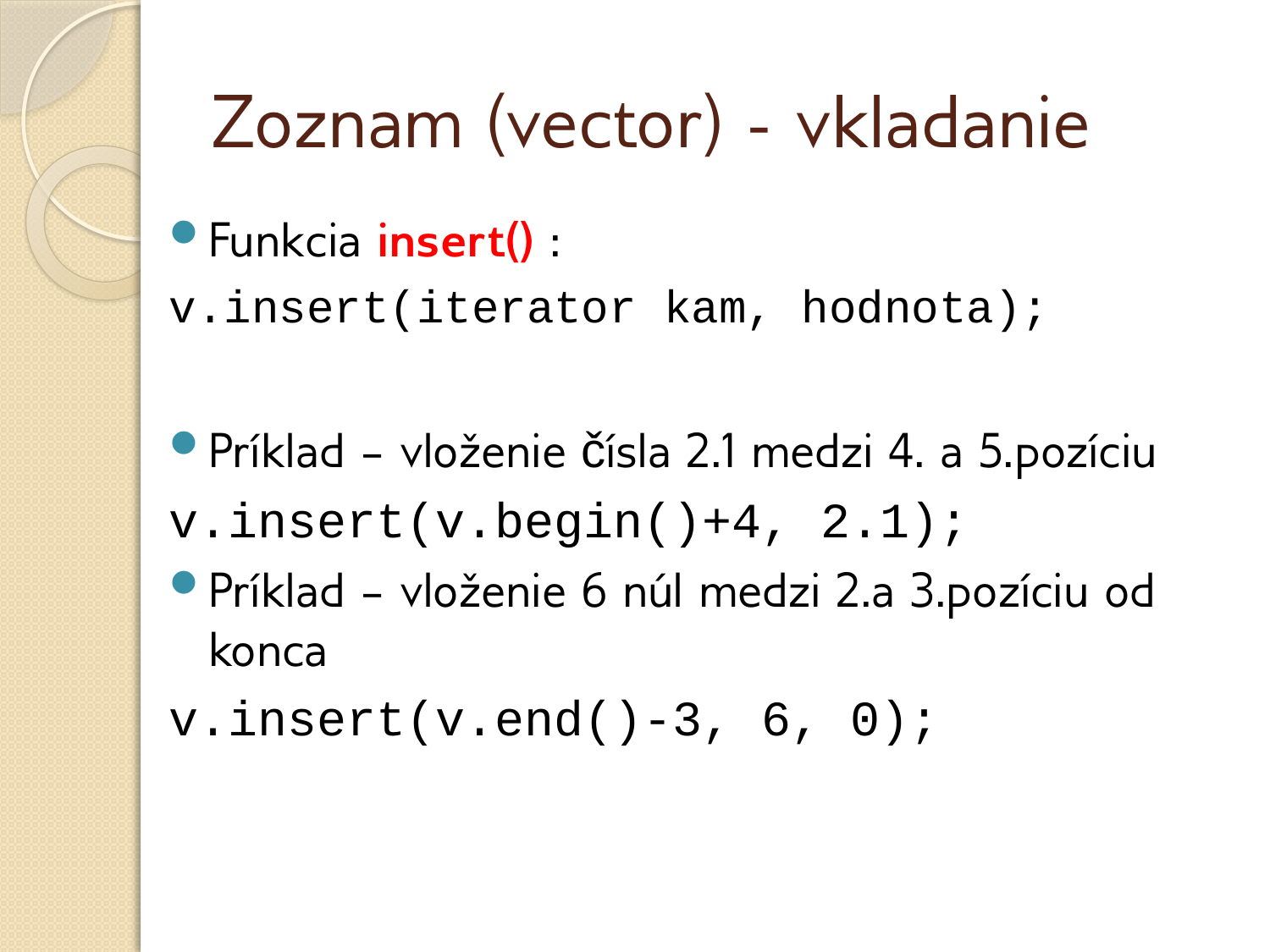

# Zoznam (vector) - vkladanie
Funkcia insert() :
v.insert(iterator kam, hodnota);

Príklad – vloženie čísla 2.1 medzi 4. a 5.pozíciu
v.insert(v.begin()+4, 2.1);
Príklad – vloženie 6 núl medzi 2.a 3.pozíciu od konca
v.insert(v.end()-3, 6, 0);